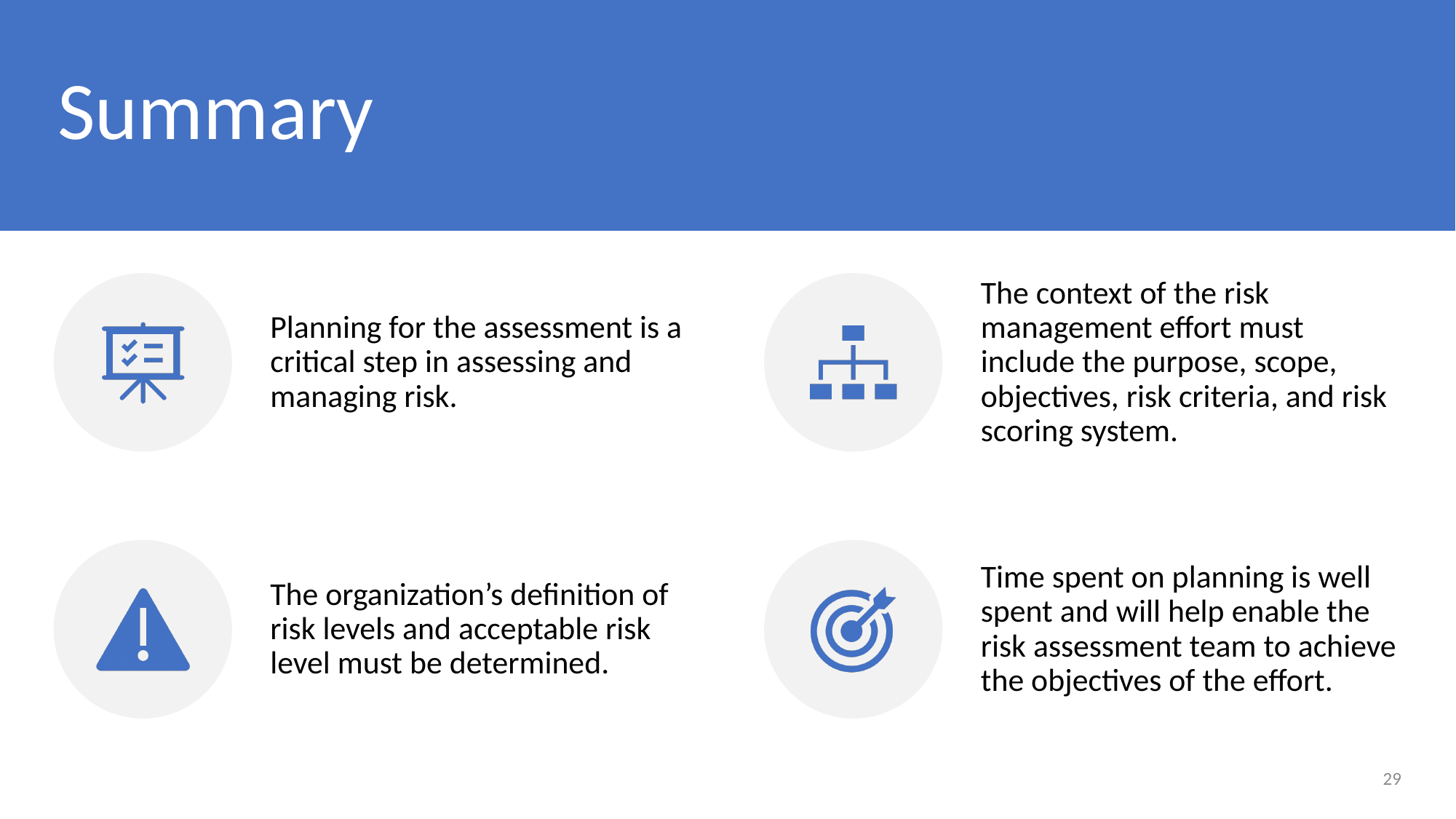

# Summary
Planning for the assessment is a critical step in assessing and managing risk.
The context of the risk management effort must include the purpose, scope, objectives, risk criteria, and risk scoring system.
The organization’s definition of risk levels and acceptable risk level must be determined.
Time spent on planning is well spent and will help enable the risk assessment team to achieve the objectives of the effort.
29